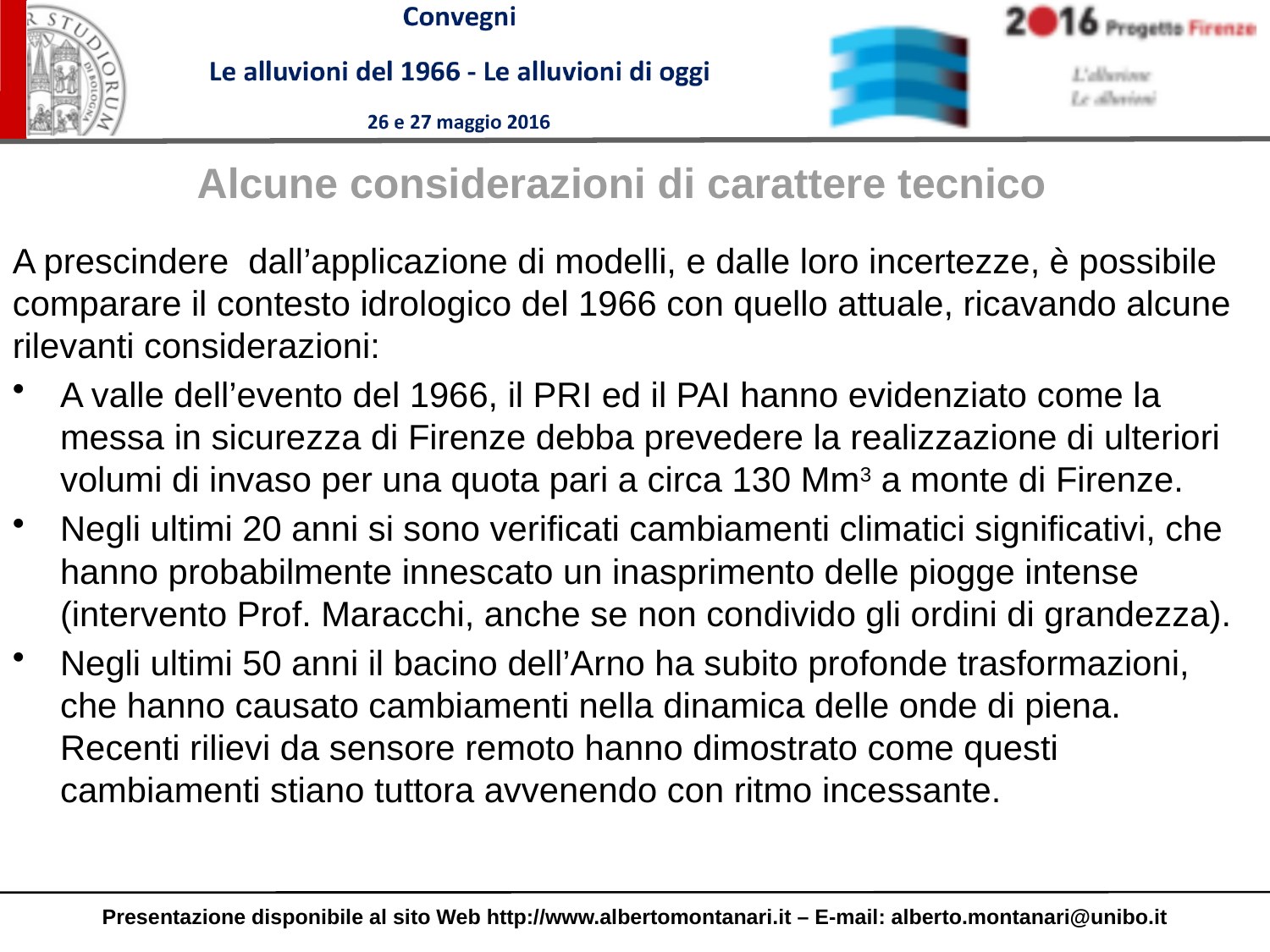

Alcune considerazioni di carattere tecnico
A prescindere  dall’applicazione di modelli, e dalle loro incertezze, è possibile comparare il contesto idrologico del 1966 con quello attuale, ricavando alcune rilevanti considerazioni:
A valle dell’evento del 1966, il PRI ed il PAI hanno evidenziato come la messa in sicurezza di Firenze debba prevedere la realizzazione di ulteriori volumi di invaso per una quota pari a circa 130 Mm3 a monte di Firenze.
Negli ultimi 20 anni si sono verificati cambiamenti climatici significativi, che hanno probabilmente innescato un inasprimento delle piogge intense (intervento Prof. Maracchi, anche se non condivido gli ordini di grandezza).
Negli ultimi 50 anni il bacino dell’Arno ha subito profonde trasformazioni, che hanno causato cambiamenti nella dinamica delle onde di piena. Recenti rilievi da sensore remoto hanno dimostrato come questi cambiamenti stiano tuttora avvenendo con ritmo incessante.